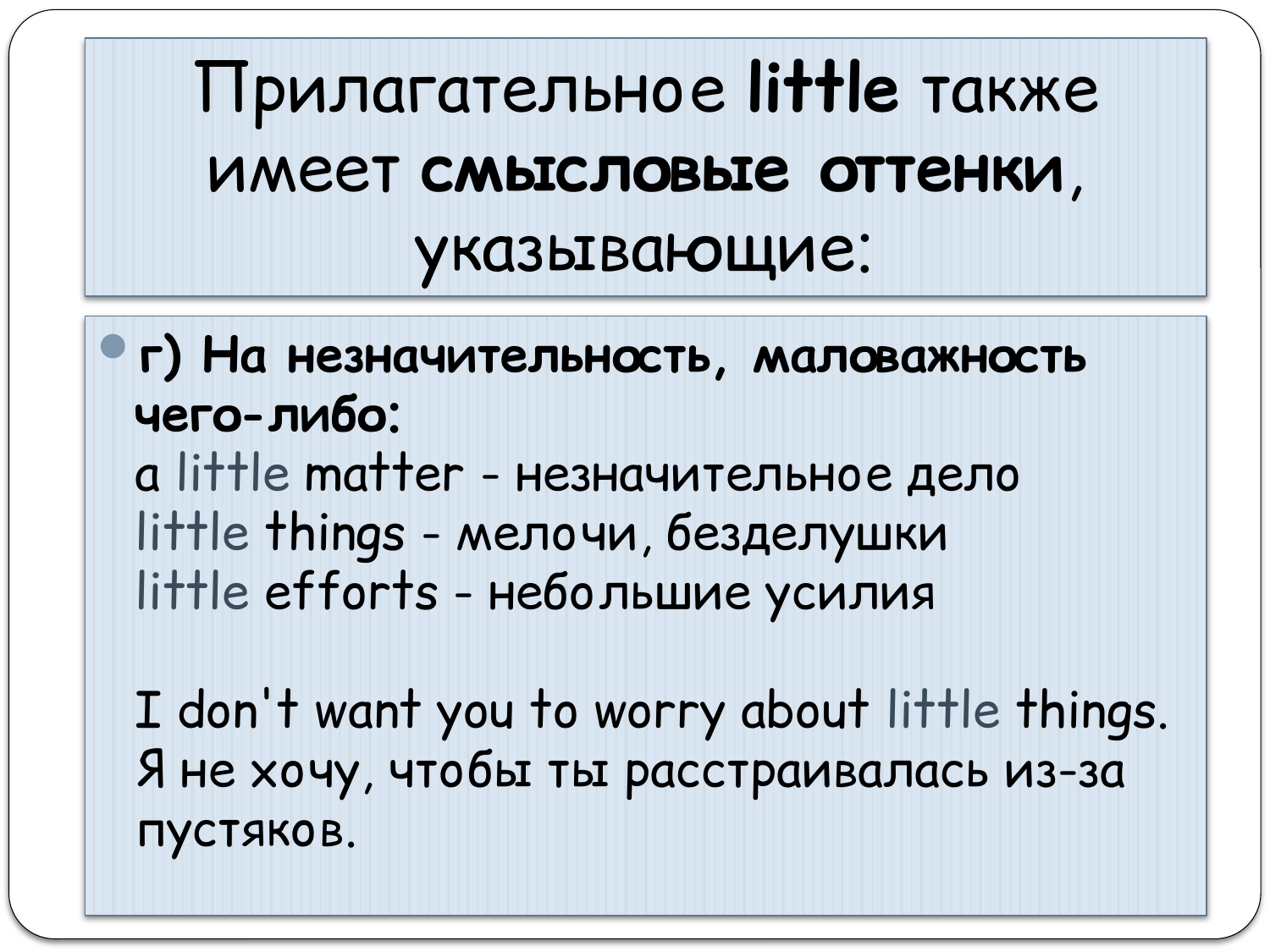

# Прилагательное little также имеет смысловые оттенки, указывающие:
г) На незначительность, маловажность чего-либо:
a little matter - незначительное дело
little things - мелочи, безделушки
little efforts - небольшие усилия
I don't want you to worry about little things.
Я не хочу, чтобы ты расстраивалась из-за пустяков.